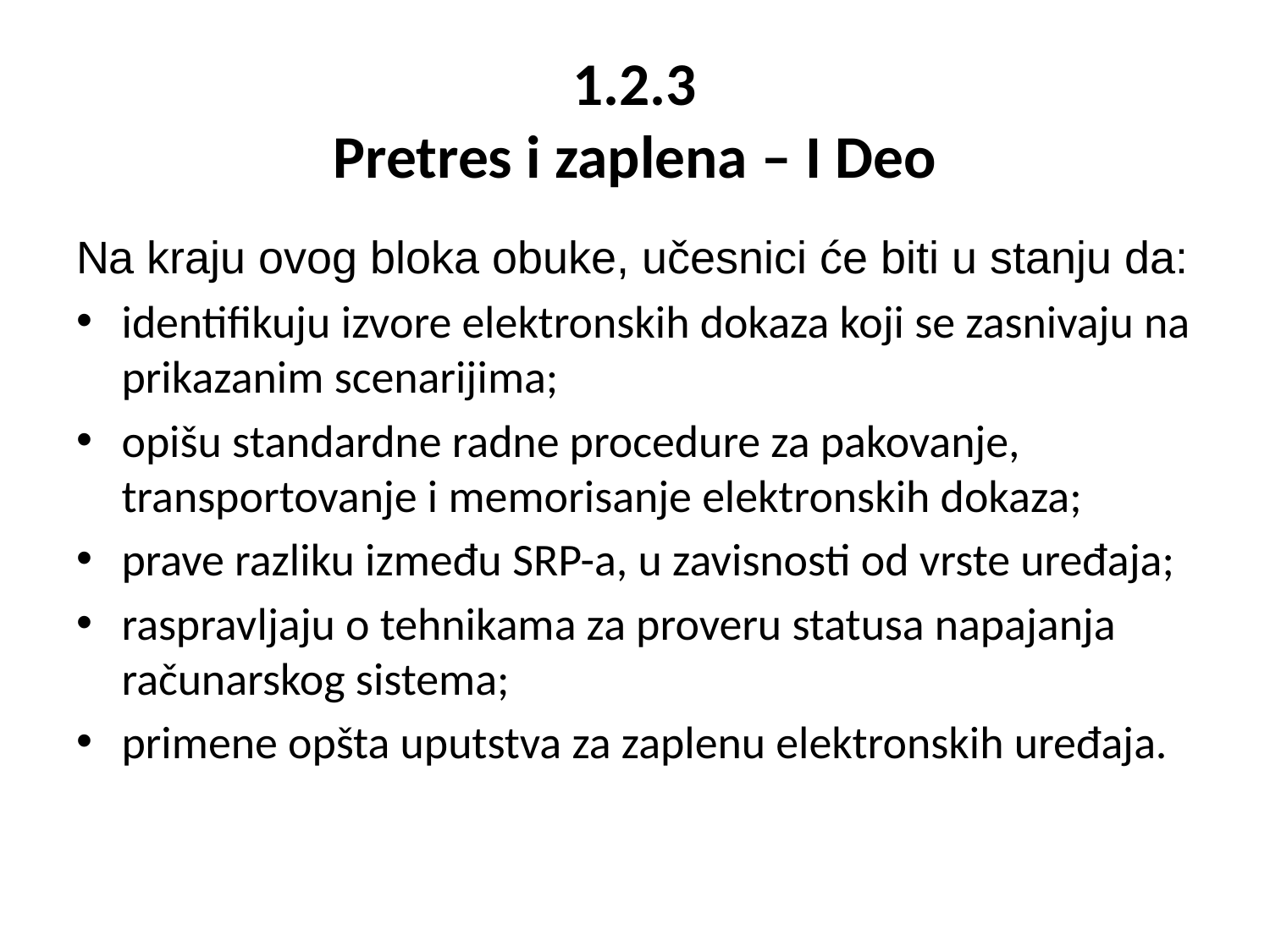

# 1.2.3 Pretres i zaplena – I Deo
Na kraju ovog bloka obuke, učesnici će biti u stanju da:
identifikuju izvore elektronskih dokaza koji se zasnivaju na prikazanim scenarijima;
opišu standardne radne procedure za pakovanje, transportovanje i memorisanje elektronskih dokaza;
prave razliku između SRP-a, u zavisnosti od vrste uređaja;
raspravljaju o tehnikama za proveru statusa napajanja računarskog sistema;
primene opšta uputstva za zaplenu elektronskih uređaja.